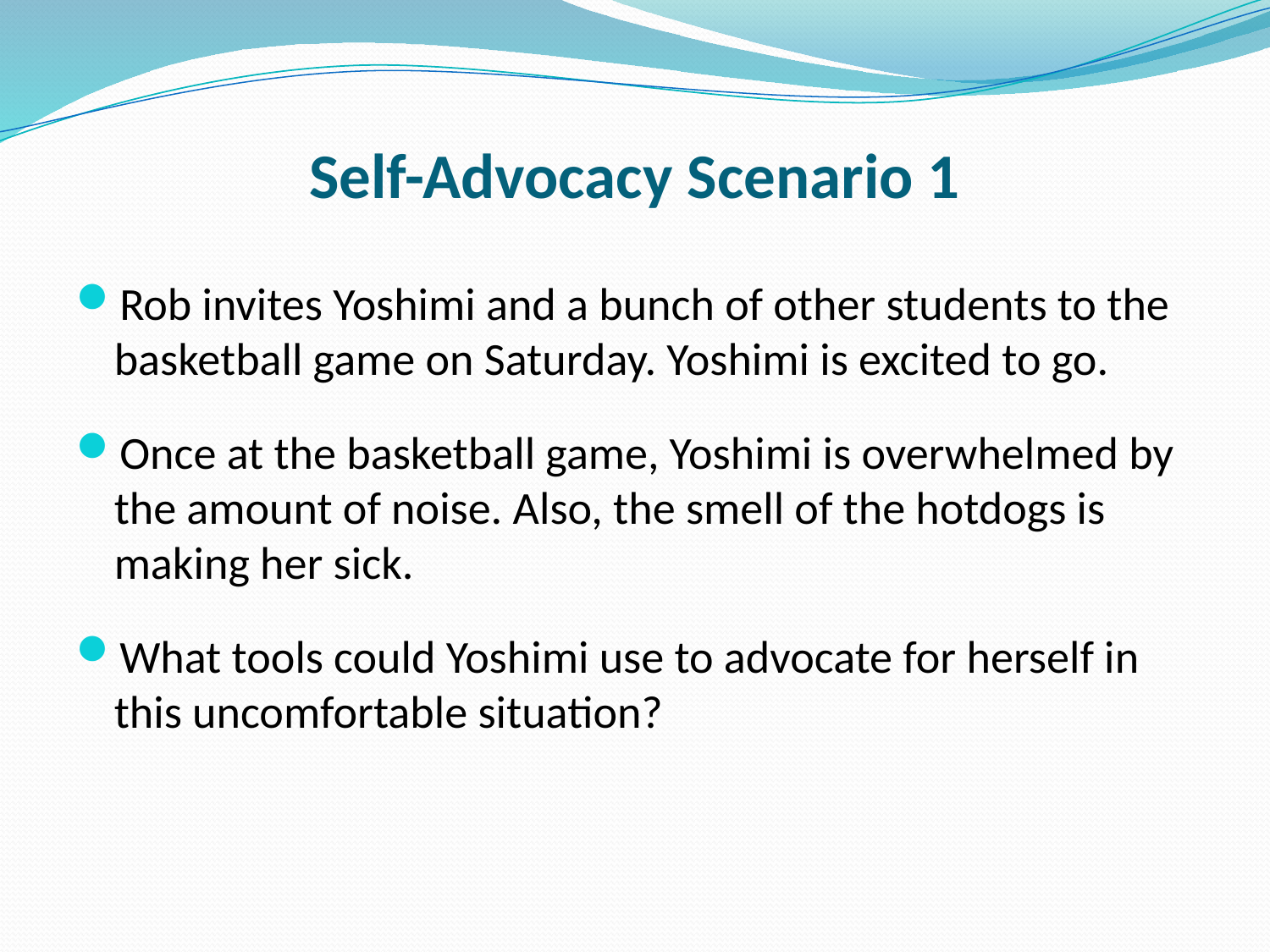

# Self-Advocacy Scenario 1
Rob invites Yoshimi and a bunch of other students to the basketball game on Saturday. Yoshimi is excited to go.

Once at the basketball game, Yoshimi is overwhelmed by the amount of noise. Also, the smell of the hotdogs is making her sick.

What tools could Yoshimi use to advocate for herself in this uncomfortable situation?